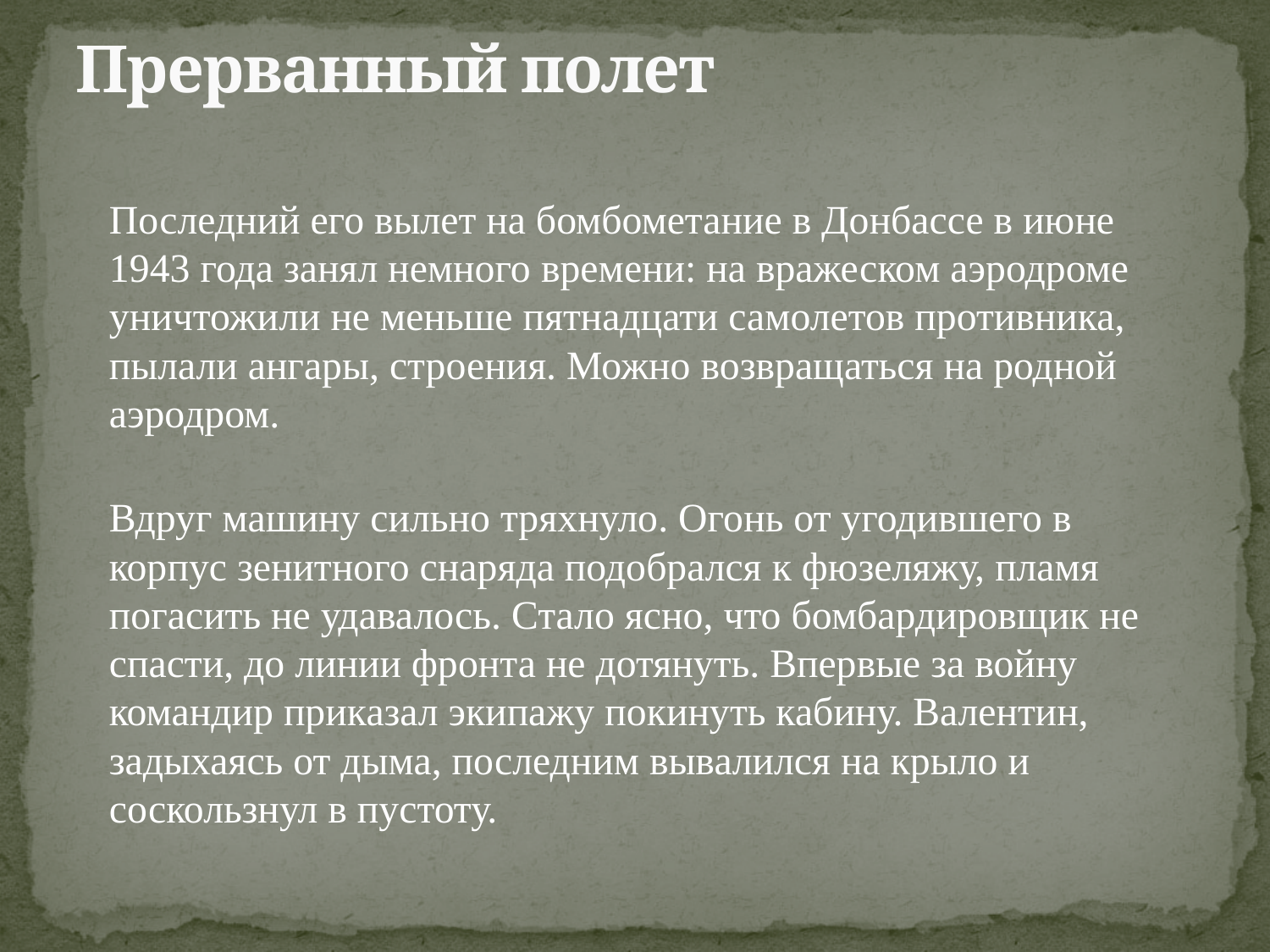

# Прерванный полет
Последний его вылет на бомбометание в Донбассе в июне 1943 года занял немного времени: на вражеском аэродроме уничтожили не меньше пятнадцати самолетов противника, пылали ангары, строения. Можно возвращаться на родной аэродром.
Вдруг машину сильно тряхнуло. Огонь от угодившего в корпус зенитного снаряда подобрался к фюзеляжу, пламя погасить не удавалось. Стало ясно, что бомбардировщик не спасти, до линии фронта не дотянуть. Впервые за войну командир приказал экипажу покинуть кабину. Валентин, задыхаясь от дыма, последним вывалился на крыло и соскользнул в пустоту.